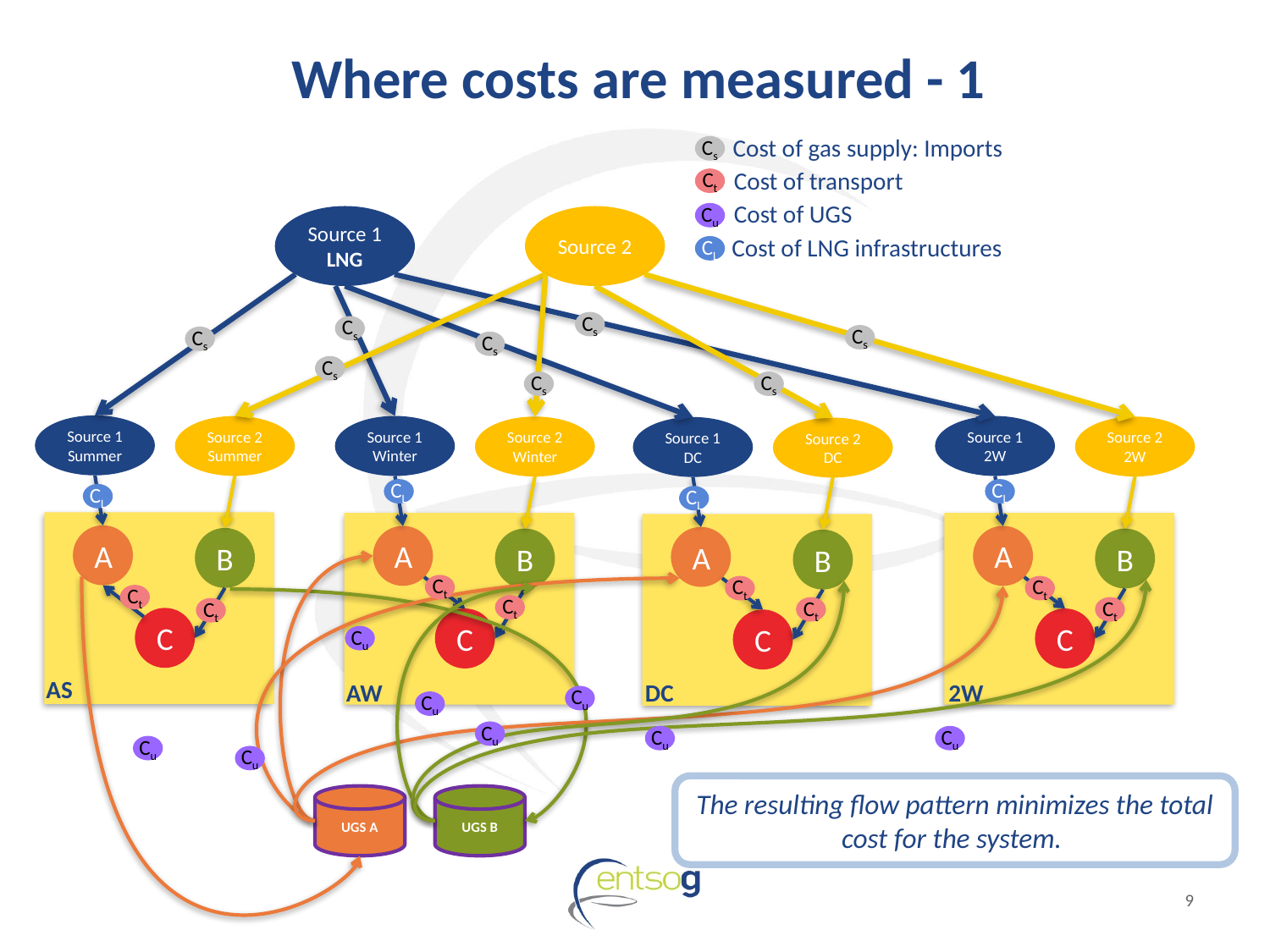

# Where costs are measured - 1
Cost of gas supply: Imports
Cs
Cost of transport
Ct
Cost of UGS
Cu
Source 1
LNG
Source 2
Cost of LNG infrastructures
CL
Cs
Cs
Cs
Cs
Cs
Cs
Cs
Cs
Source 1 Summer
Source 2 Summer
Source 1 Winter
Source 1 2W
Source 2 Winter
Source 2 2W
Source 1 DC
Source 2 DC
CL
CL
CL
CL

A
A
A
A
B
B
B
B
Ct
Ct
Ct
Ct
Ct
Ct
Ct
Ct
C
C
C
C
Cu
AS
AW
DC
2W
Cu
Cu
Cu
Cu
Cu
Cu
Cu
The resulting flow pattern minimizes the total cost for the system.
UGS A
UGS B
9